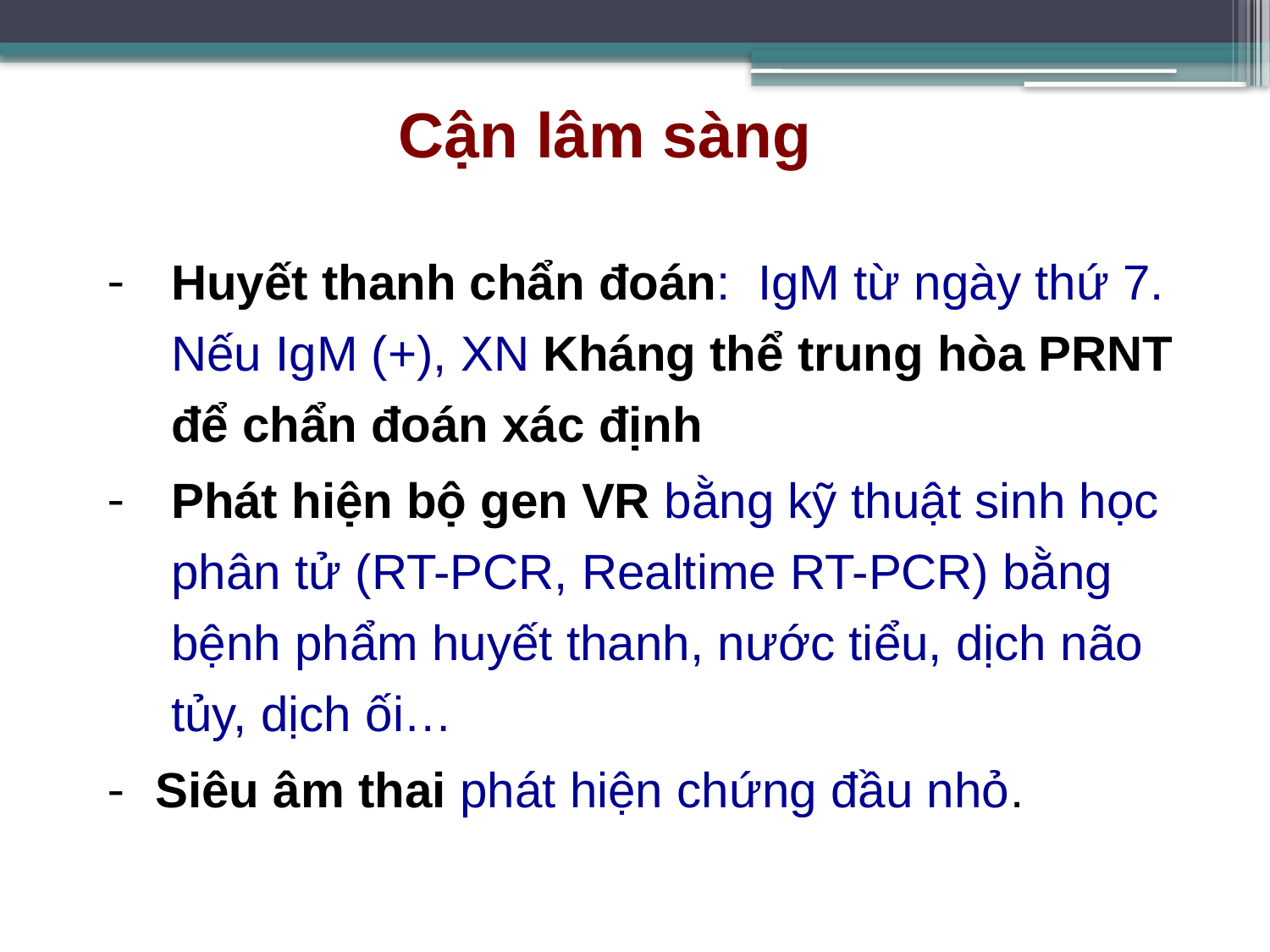

# Cận lâm sàng
Huyết thanh chẩn đoán:  IgM từ ngày thứ 7. Nếu IgM (+), XN Kháng thể trung hòa PRNT để chẩn đoán xác định
Phát hiện bộ gen VR bằng kỹ thuật sinh học phân tử (RT-PCR, Realtime RT-PCR) bằng bệnh phẩm huyết thanh, nước tiểu, dịch não tủy, dịch ối…
Siêu âm thai phát hiện chứng đầu nhỏ.